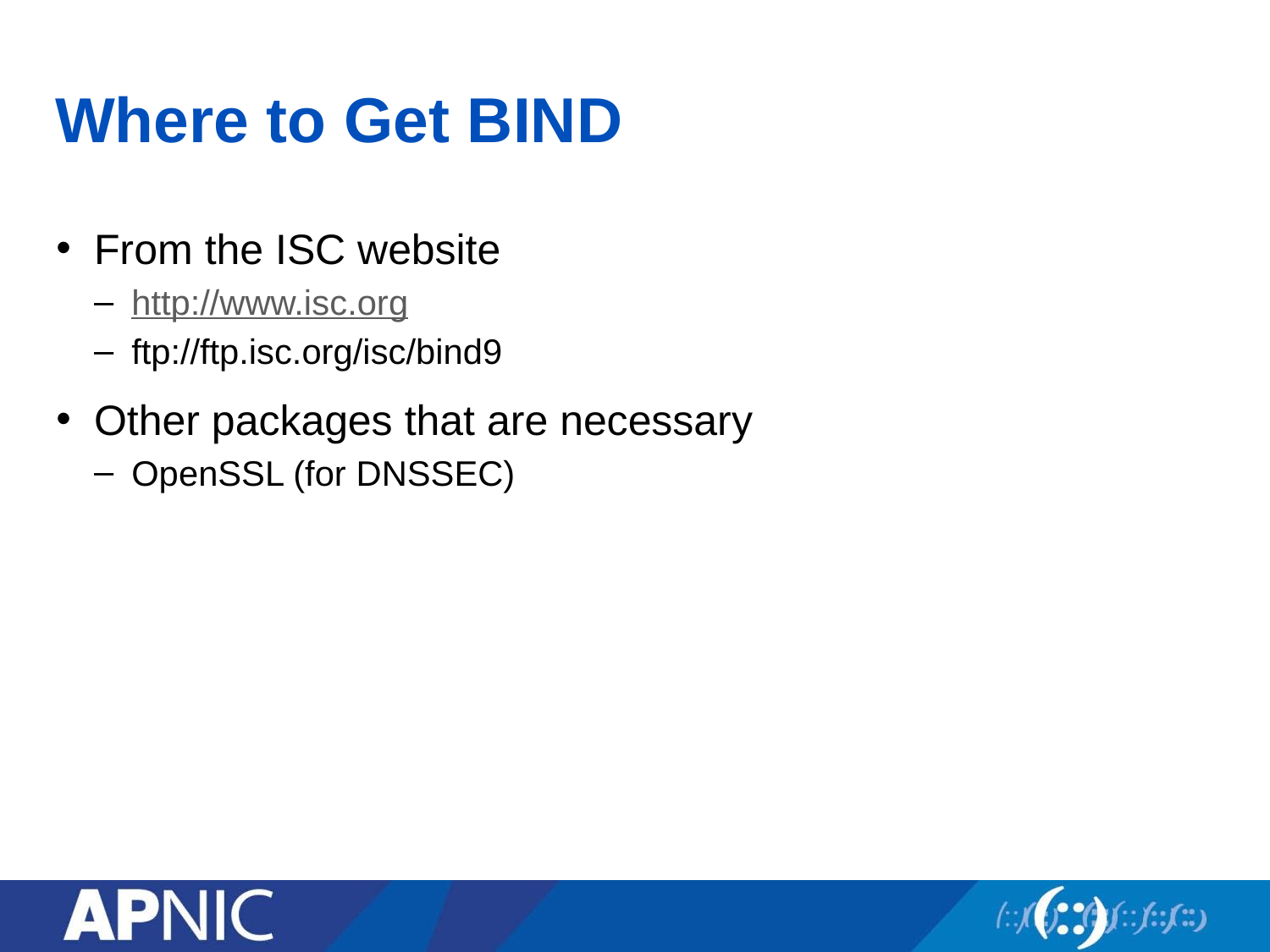

# Where to Get BIND
From the ISC website
http://www.isc.org
ftp://ftp.isc.org/isc/bind9
Other packages that are necessary
OpenSSL (for DNSSEC)